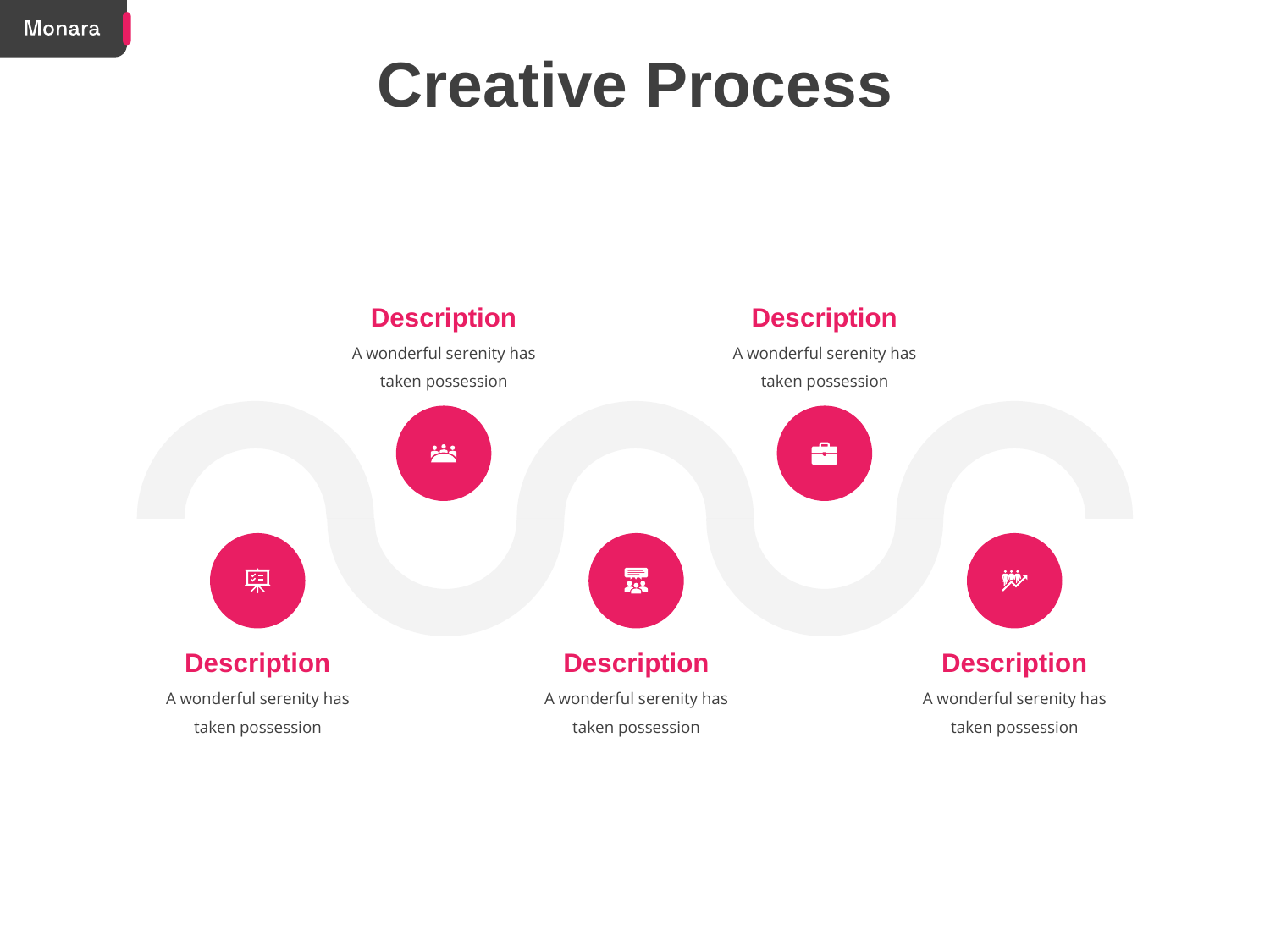

# Creative Process

Description
Description
A wonderful serenity has taken possession
A wonderful serenity has taken possession

Description
Description
Description
A wonderful serenity has taken possession
A wonderful serenity has taken possession
A wonderful serenity has taken possession